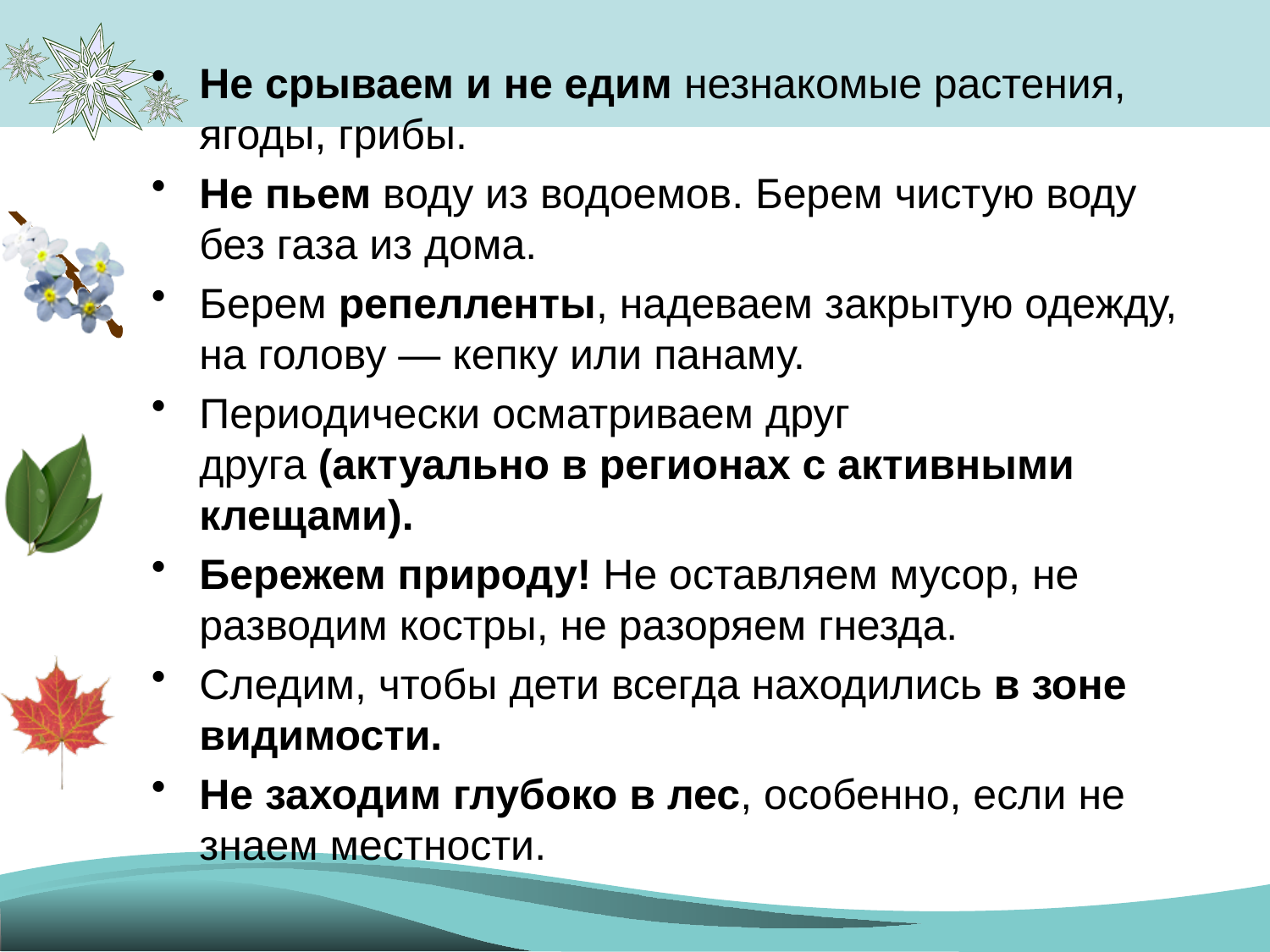

Не срываем и не едим незнакомые растения, ягоды, грибы.
Не пьем воду из водоемов. Берем чистую воду без газа из дома.
Берем репелленты, надеваем закрытую одежду, на голову — кепку или панаму.
Периодически осматриваем друг друга (актуально в регионах с активными клещами).
Бережем природу! Не оставляем мусор, не разводим костры, не разоряем гнезда.
Следим, чтобы дети всегда находились в зоне видимости.
Не заходим глубоко в лес, особенно, если не знаем местности.